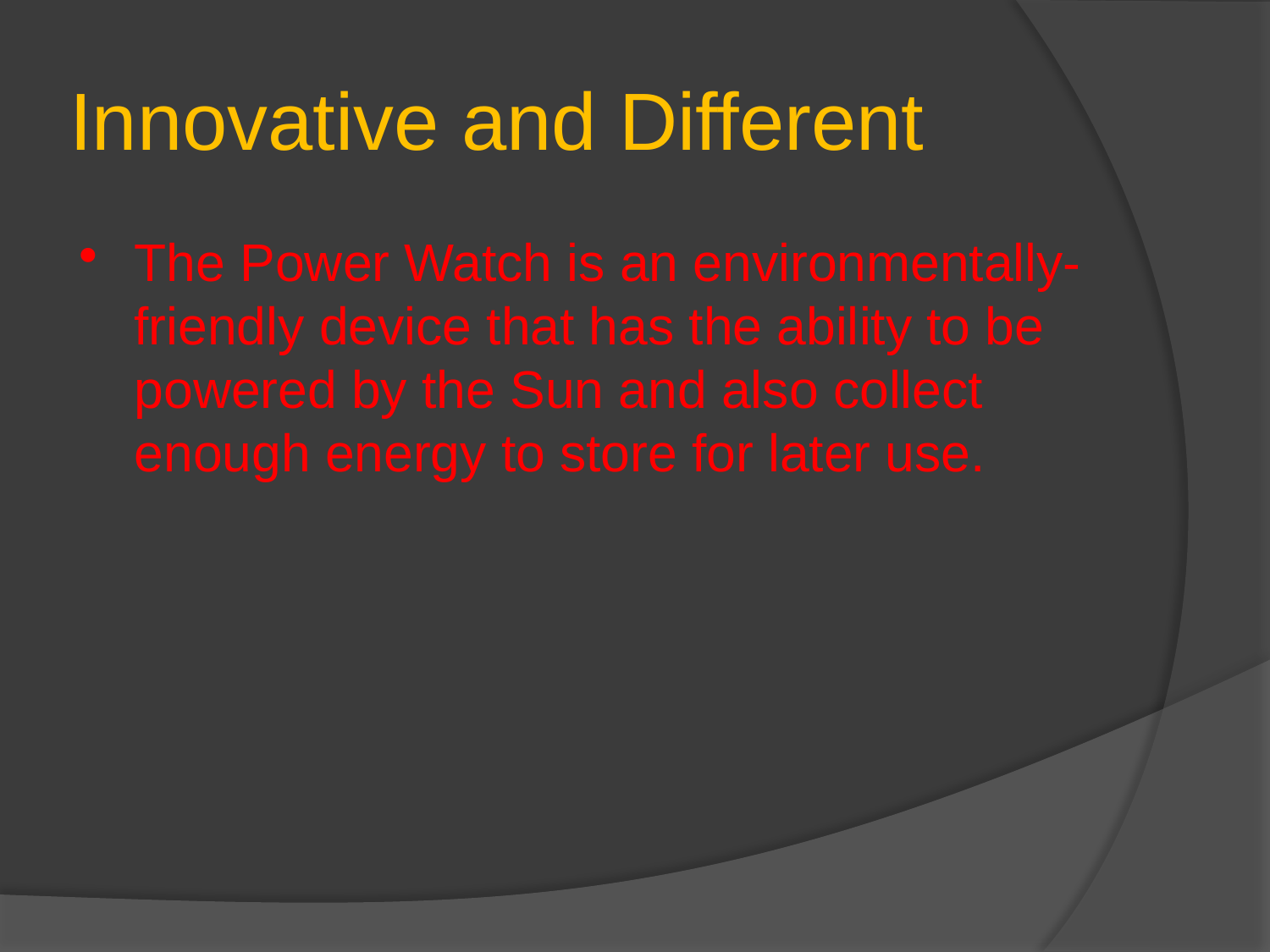

# Innovative and Different
The Power Watch is an environmentally-friendly device that has the ability to be powered by the Sun and also collect enough energy to store for later use.